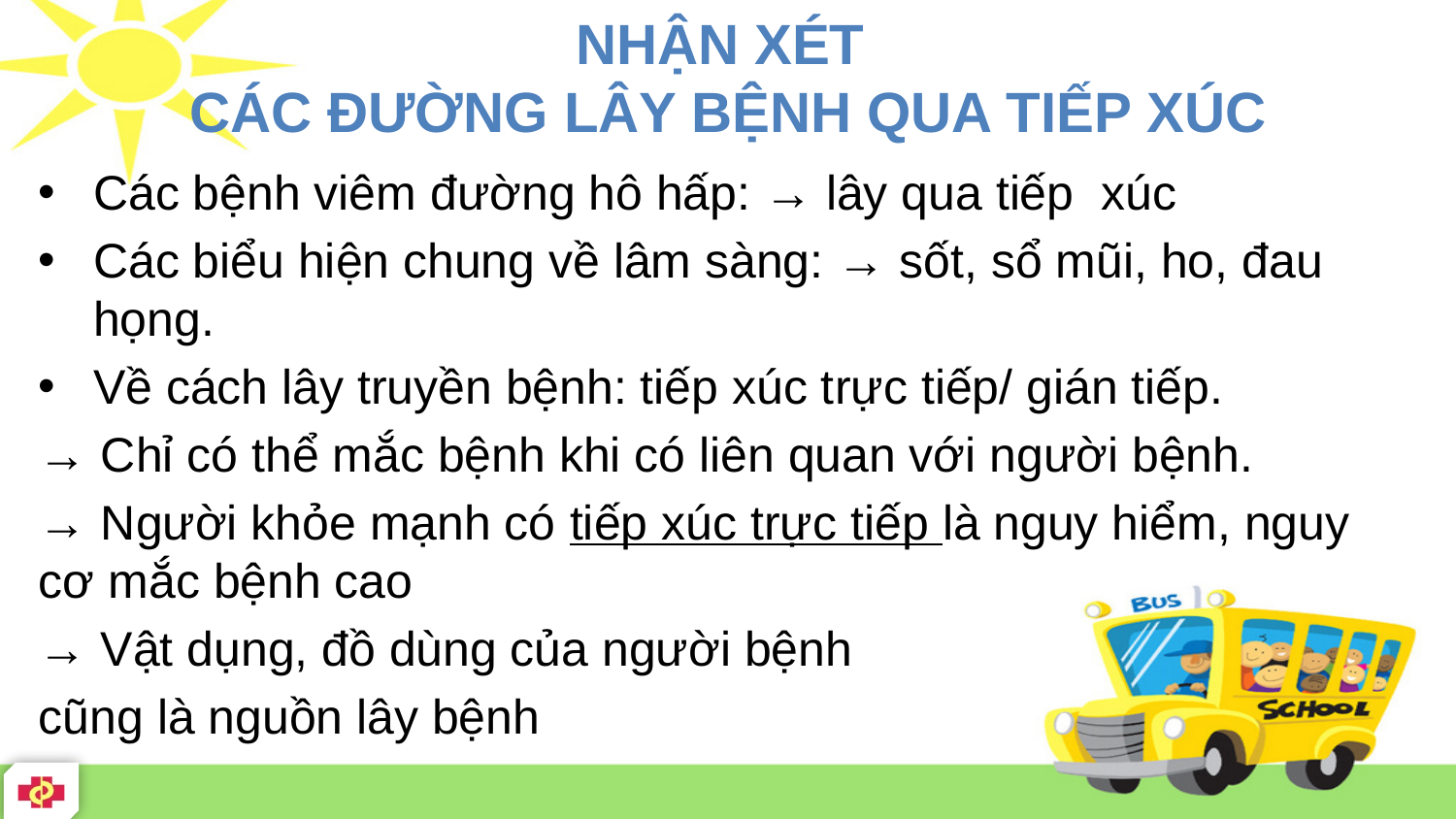

# NHẬN XÉT CÁC ĐƯỜNG LÂY BỆNH QUA TIẾP XÚC
Các bệnh viêm đường hô hấp: → lây qua tiếp  xúc
Các biểu hiện chung về lâm sàng: → sốt, sổ mũi, ho, đau họng.
Về cách lây truyền bệnh: tiếp xúc trực tiếp/ gián tiếp.
→ Chỉ có thể mắc bệnh khi có liên quan với người bệnh.
→ Người khỏe mạnh có tiếp xúc trực tiếp là nguy hiểm, nguy cơ mắc bệnh cao
→ Vật dụng, đồ dùng của người bệnh
cũng là nguồn lây bệnh